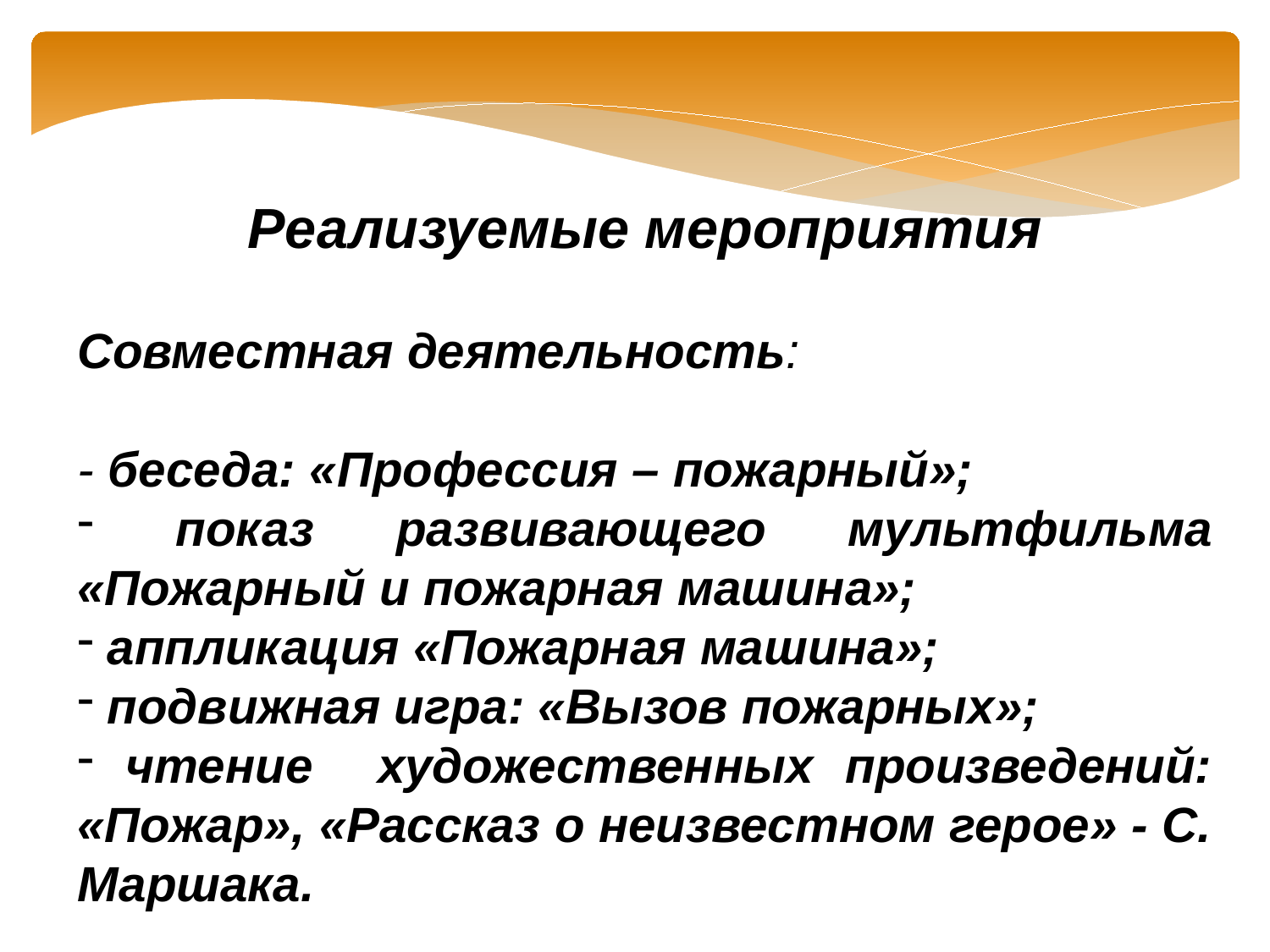

Реализуемые мероприятия

Совместная деятельность:

- беседа: «Профессия – пожарный»;
 показ развивающего мультфильма «Пожарный и пожарная машина»;
 аппликация «Пожарная машина»;
 подвижная игра: «Вызов пожарных»;
 чтение  художественных произведений: «Пожар», «Рассказ о неизвестном герое» - С. Маршака.